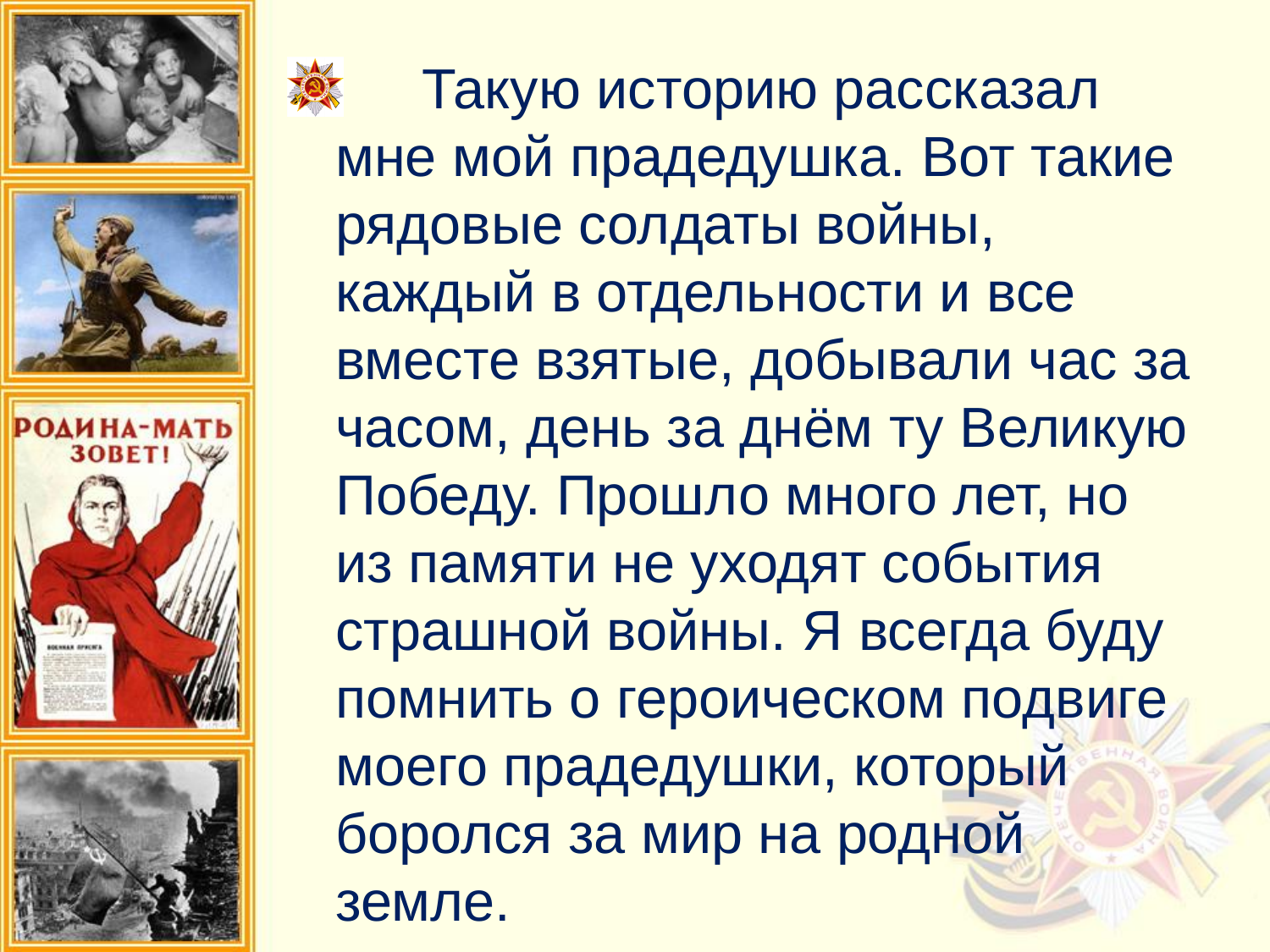

Такую историю рассказал мне мой прадедушка. Вот такие рядовые солдаты войны, каждый в отдельности и все вместе взятые, добывали час за часом, день за днём ту Великую Победу. Прошло много лет, но из памяти не уходят события страшной войны. Я всегда буду помнить о героическом подвиге моего прадедушки, который боролся за мир на родной земле.